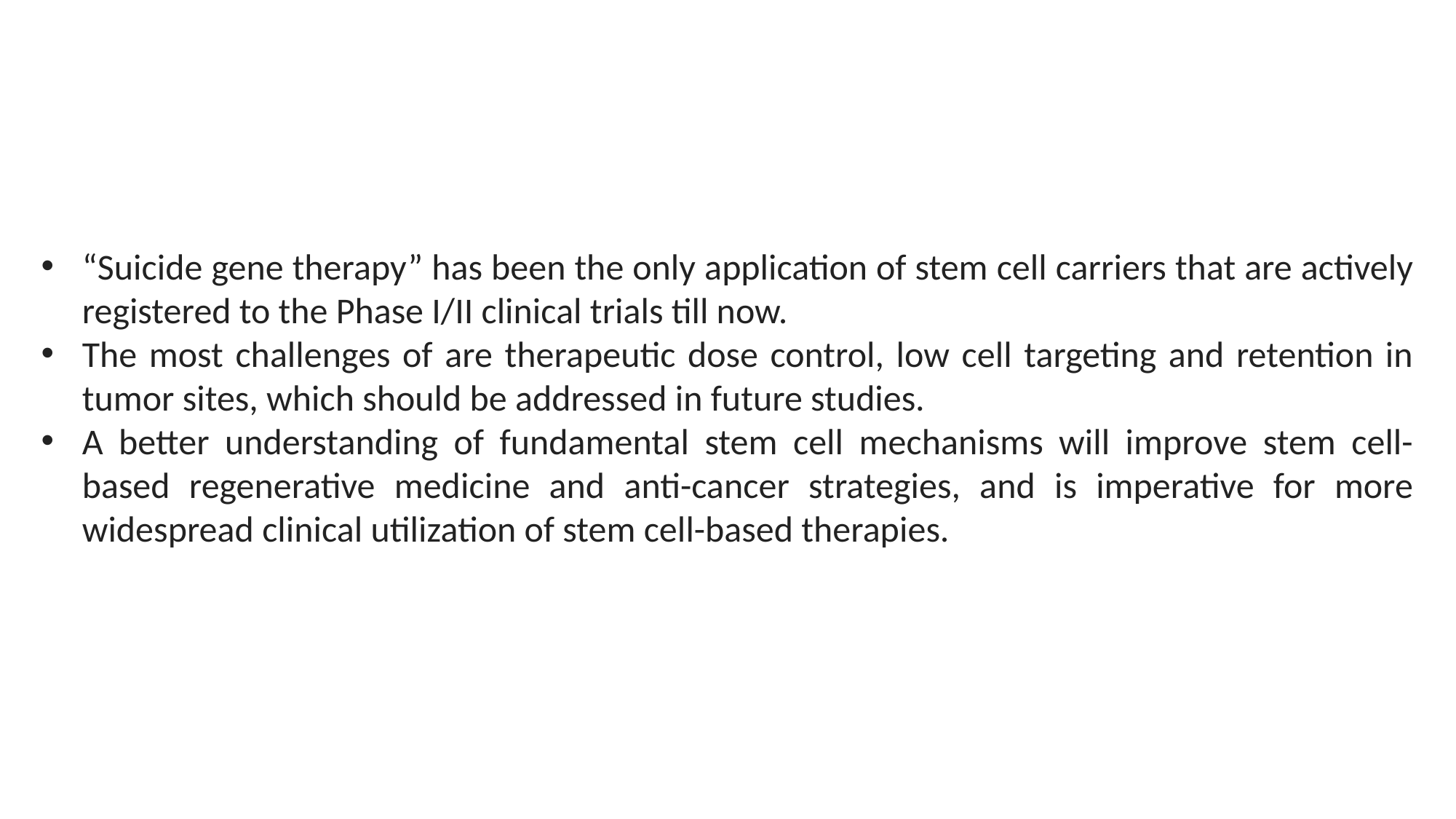

“Suicide gene therapy” has been the only application of stem cell carriers that are actively registered to the Phase I/II clinical trials till now.
The most challenges of are therapeutic dose control, low cell targeting and retention in tumor sites, which should be addressed in future studies.
A better understanding of fundamental stem cell mechanisms will improve stem cell-based regenerative medicine and anti-cancer strategies, and is imperative for more widespread clinical utilization of stem cell-based therapies.